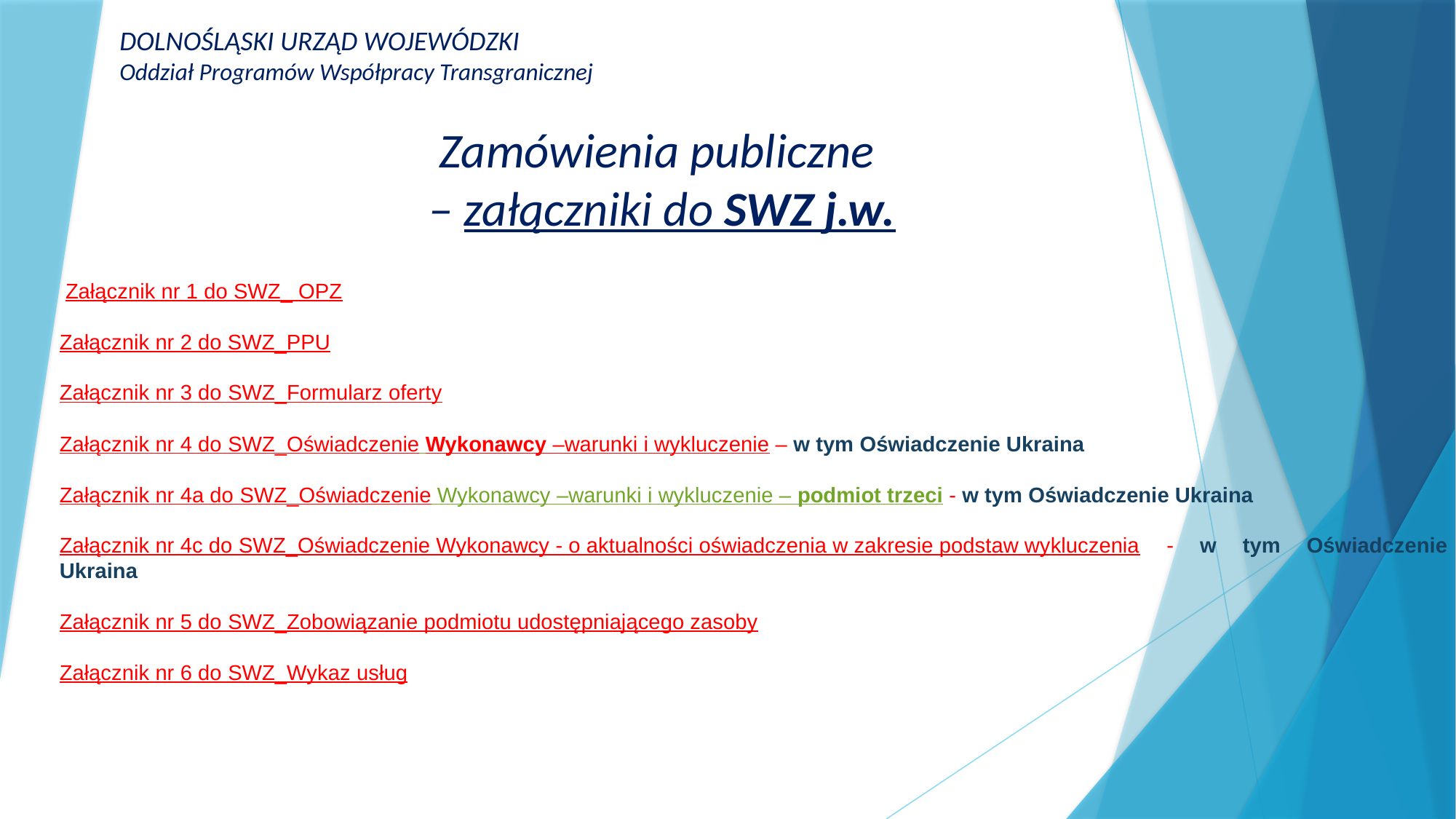

DOLNOŚLĄSKI URZĄD WOJEWÓDZKI
Oddział Programów Współpracy Transgranicznej
Zamówienia publiczne
– załączniki do SWZ j.w.
 Załącznik nr 1 do SWZ_ OPZ

Załącznik nr 2 do SWZ_PPU

Załącznik nr 3 do SWZ_Formularz oferty

Załącznik nr 4 do SWZ_Oświadczenie Wykonawcy –warunki i wykluczenie – w tym Oświadczenie Ukraina

Załącznik nr 4a do SWZ_Oświadczenie Wykonawcy –warunki i wykluczenie – podmiot trzeci - w tym Oświadczenie Ukraina

Załącznik nr 4c do SWZ_Oświadczenie Wykonawcy - o aktualności oświadczenia w zakresie podstaw wykluczenia - w tym Oświadczenie Ukraina

Załącznik nr 5 do SWZ_Zobowiązanie podmiotu udostępniającego zasoby

Załącznik nr 6 do SWZ_Wykaz usług